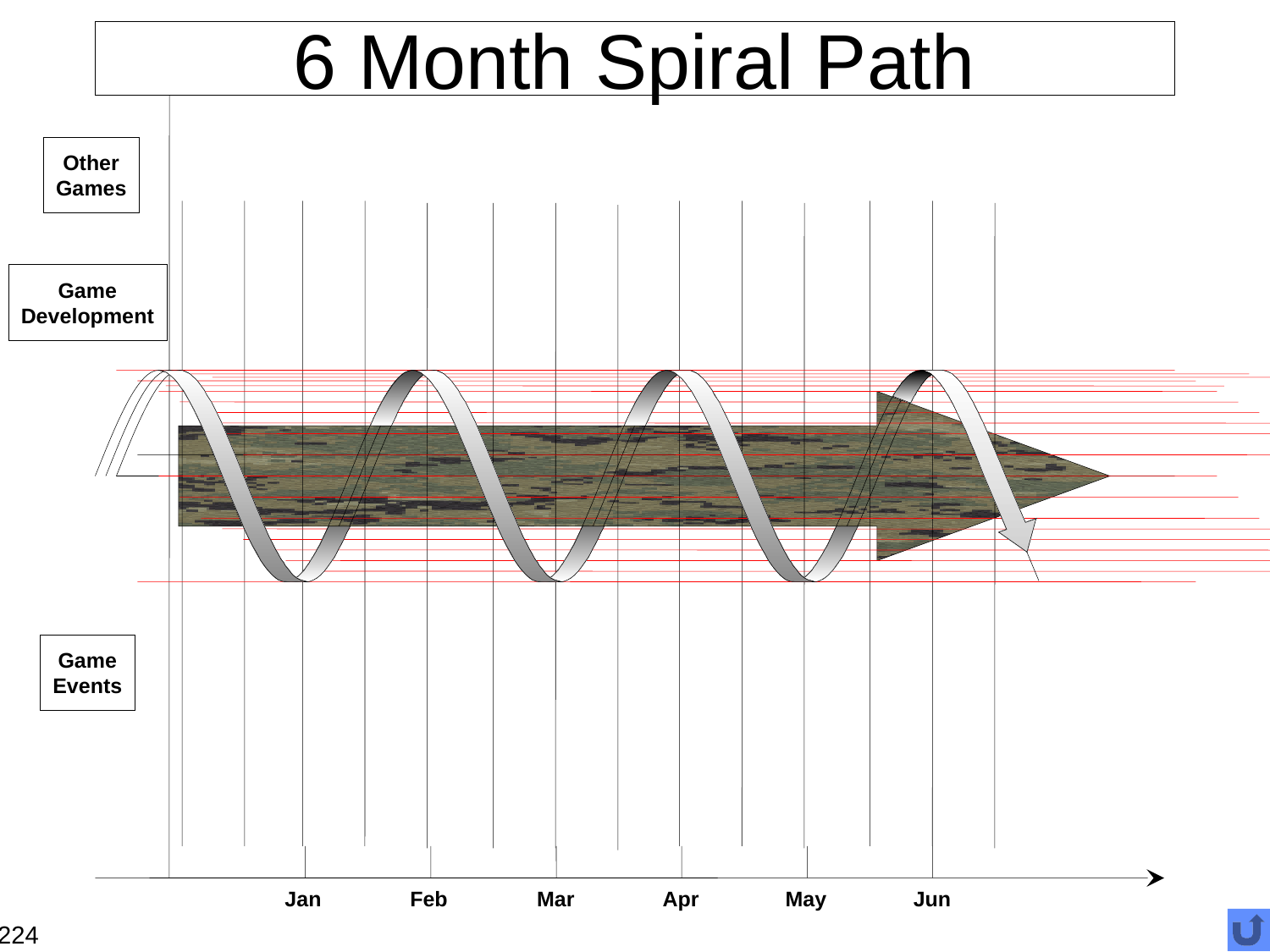

6 Month Spiral Path

Other
Games

Game
Development

Game
Events

Jan
Feb
Mar
Apr
May
Jun
224